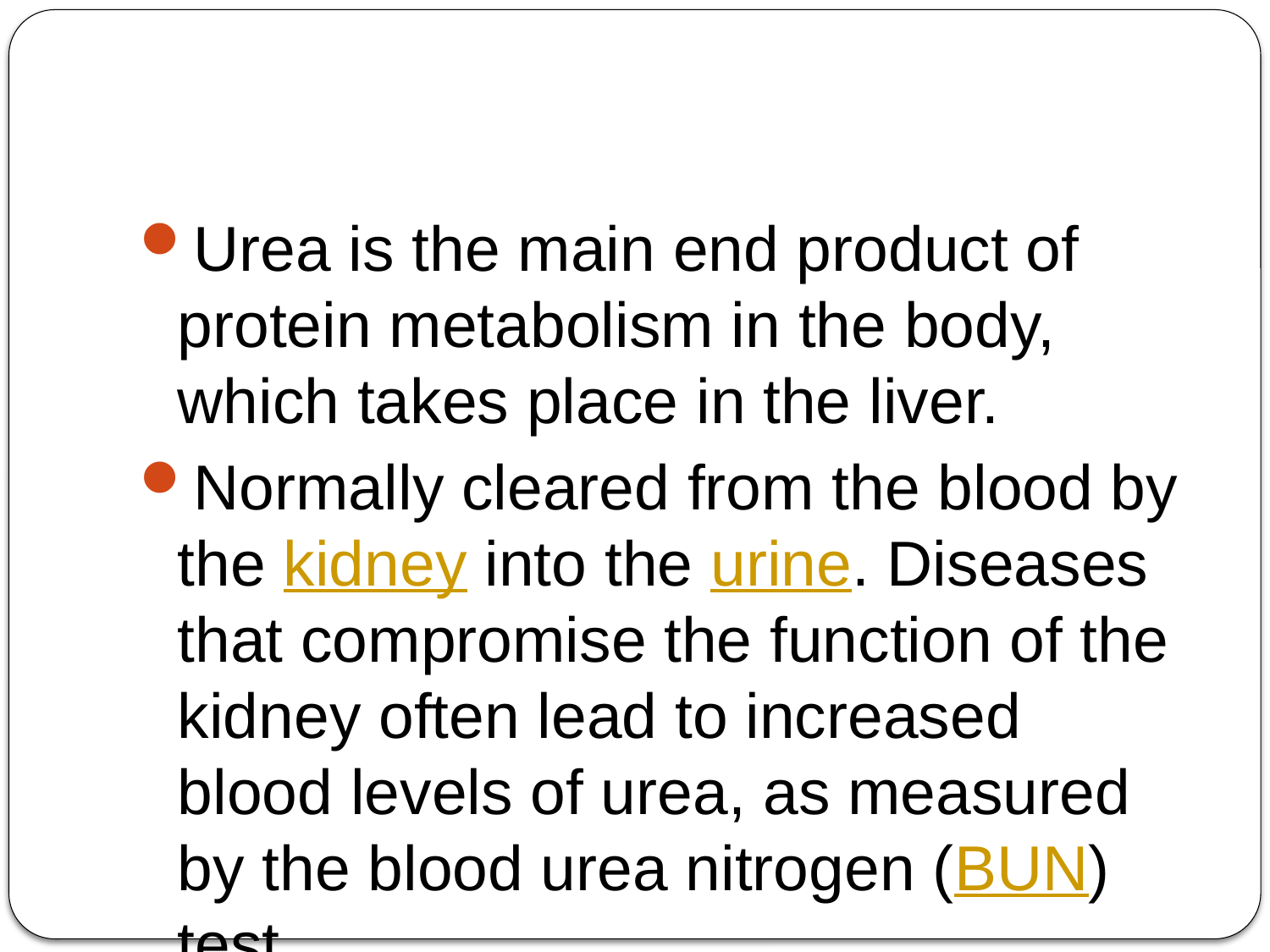

#
Urea is the main end product of protein metabolism in the body, which takes place in the liver.
Normally cleared from the blood by the kidney into the urine. Diseases that compromise the function of the kidney often lead to increased blood levels of urea, as measured by the blood urea nitrogen (BUN) test.